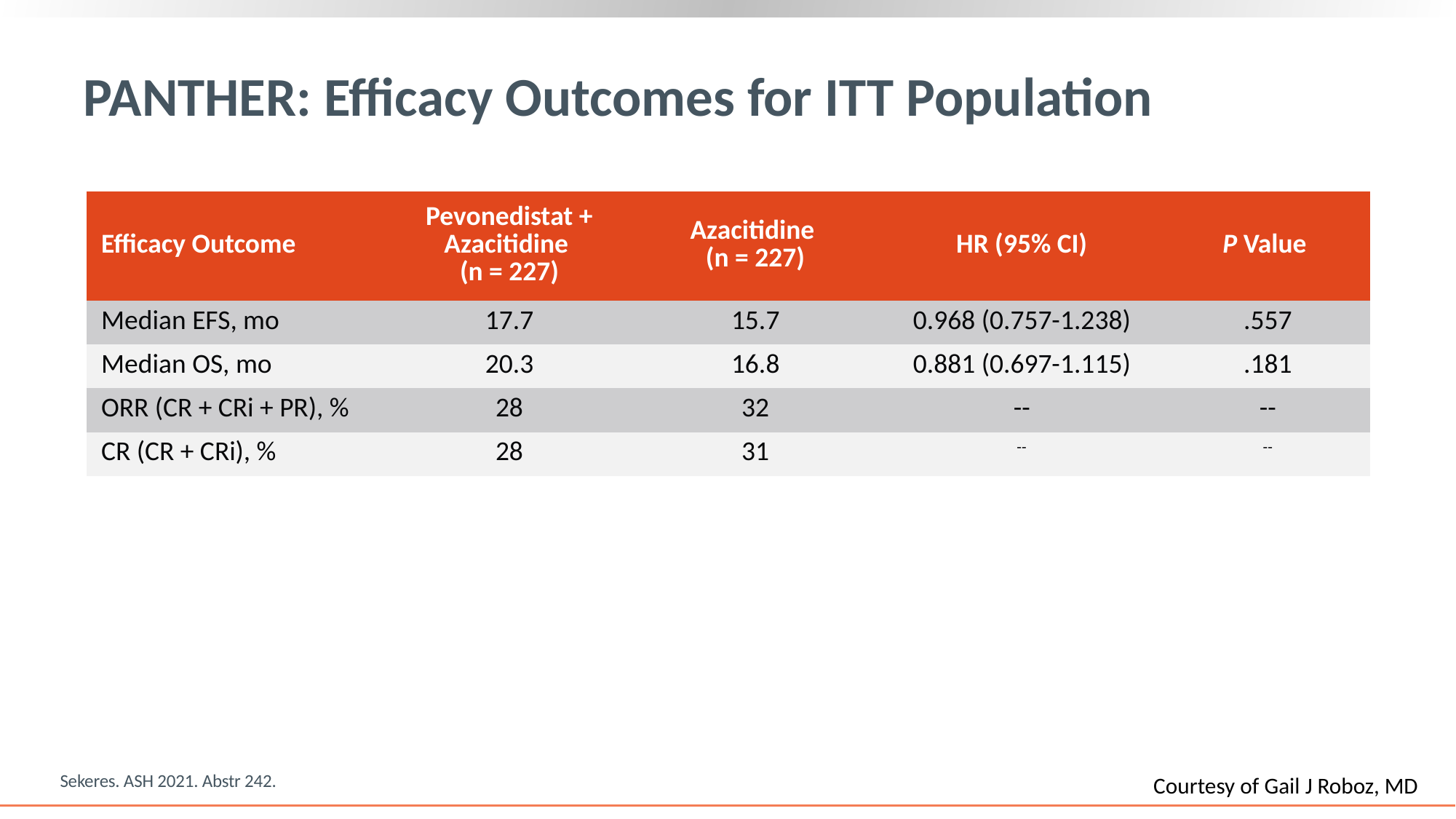

# PANTHER: Efficacy Outcomes for ITT Population
| Efficacy Outcome | Pevonedistat + Azacitidine (n = 227) | Azacitidine (n = 227) | HR (95% CI) | P Value |
| --- | --- | --- | --- | --- |
| Median EFS, mo | 17.7 | 15.7 | 0.968 (0.757-1.238) | .557 |
| Median OS, mo | 20.3 | 16.8 | 0.881 (0.697-1.115) | .181 |
| ORR (CR + CRi + PR), % | 28 | 32 | -- | -- |
| CR (CR + CRi), % | 28 | 31 | -- | -- |
Sekeres. ASH 2021. Abstr 242.
Courtesy of Gail J Roboz, MD